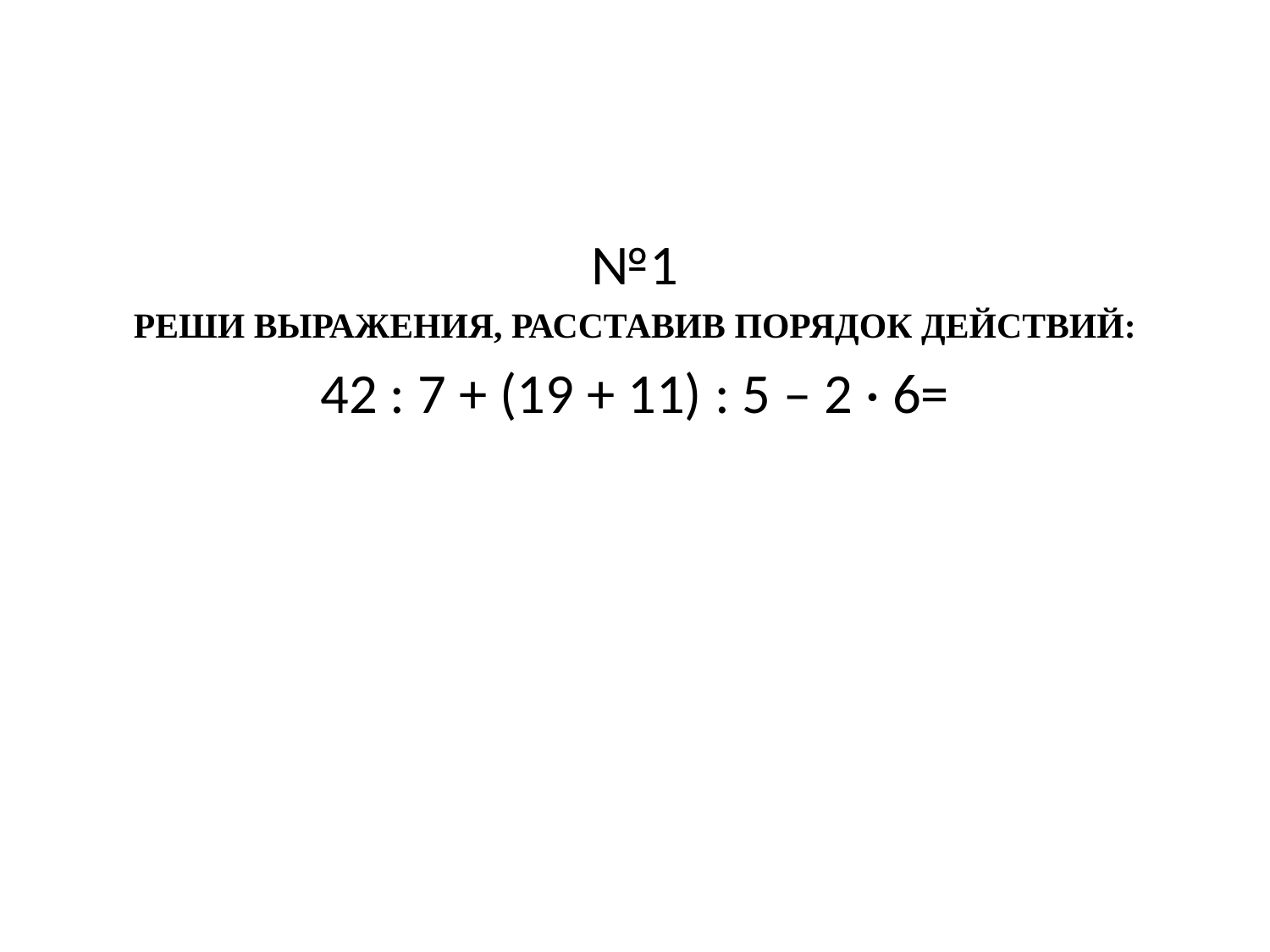

#
№1
РЕШИ ВЫРАЖЕНИЯ, РАССТАВИВ ПОРЯДОК ДЕЙСТВИЙ:
42 : 7 + (19 + 11) : 5 – 2 · 6=